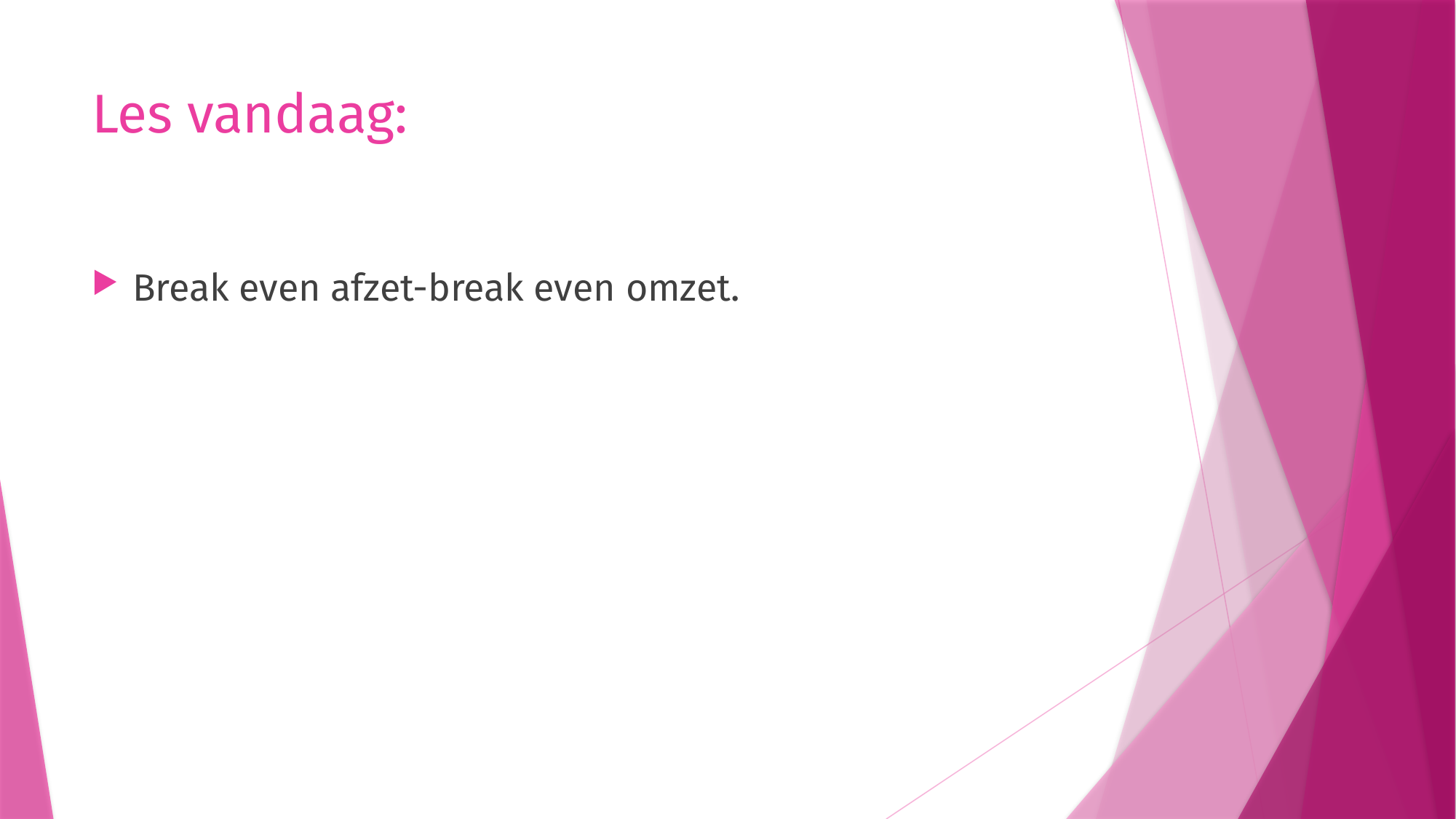

# Les vandaag:
Break even afzet-break even omzet.